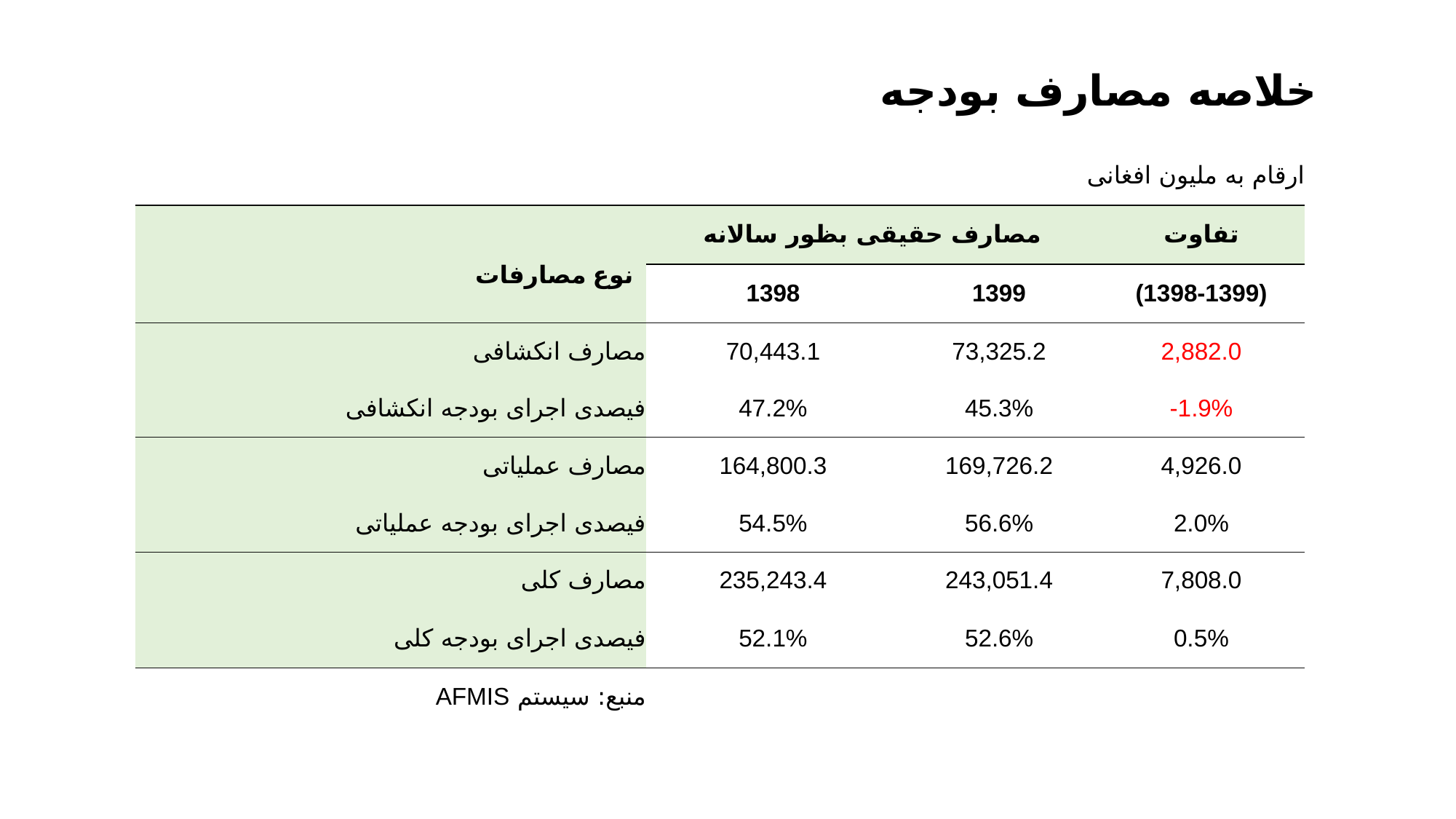

خلاصه مصارف بودجه
| ارقام به ملیون افغانی |  |  |  |
| --- | --- | --- | --- |
| نوع مصارفات | مصارف حقیقی بظور سالانه |  | تفاوت |
|  | 1398 | 1399 | (1398-1399) |
| مصارف انکشافی | 70,443.1 | 73,325.2 | 2,882.0 |
| فیصدی اجرای بودجه انکشافی | 47.2% | 45.3% | -1.9% |
| مصارف عملیاتی | 164,800.3 | 169,726.2 | 4,926.0 |
| فیصدی اجرای بودجه عملیاتی | 54.5% | 56.6% | 2.0% |
| مصارف کلی | 235,243.4 | 243,051.4 | 7,808.0 |
| فیصدی اجرای بودجه کلی | 52.1% | 52.6% | 0.5% |
| منبع: سیستم AFMIS |  |  |  |